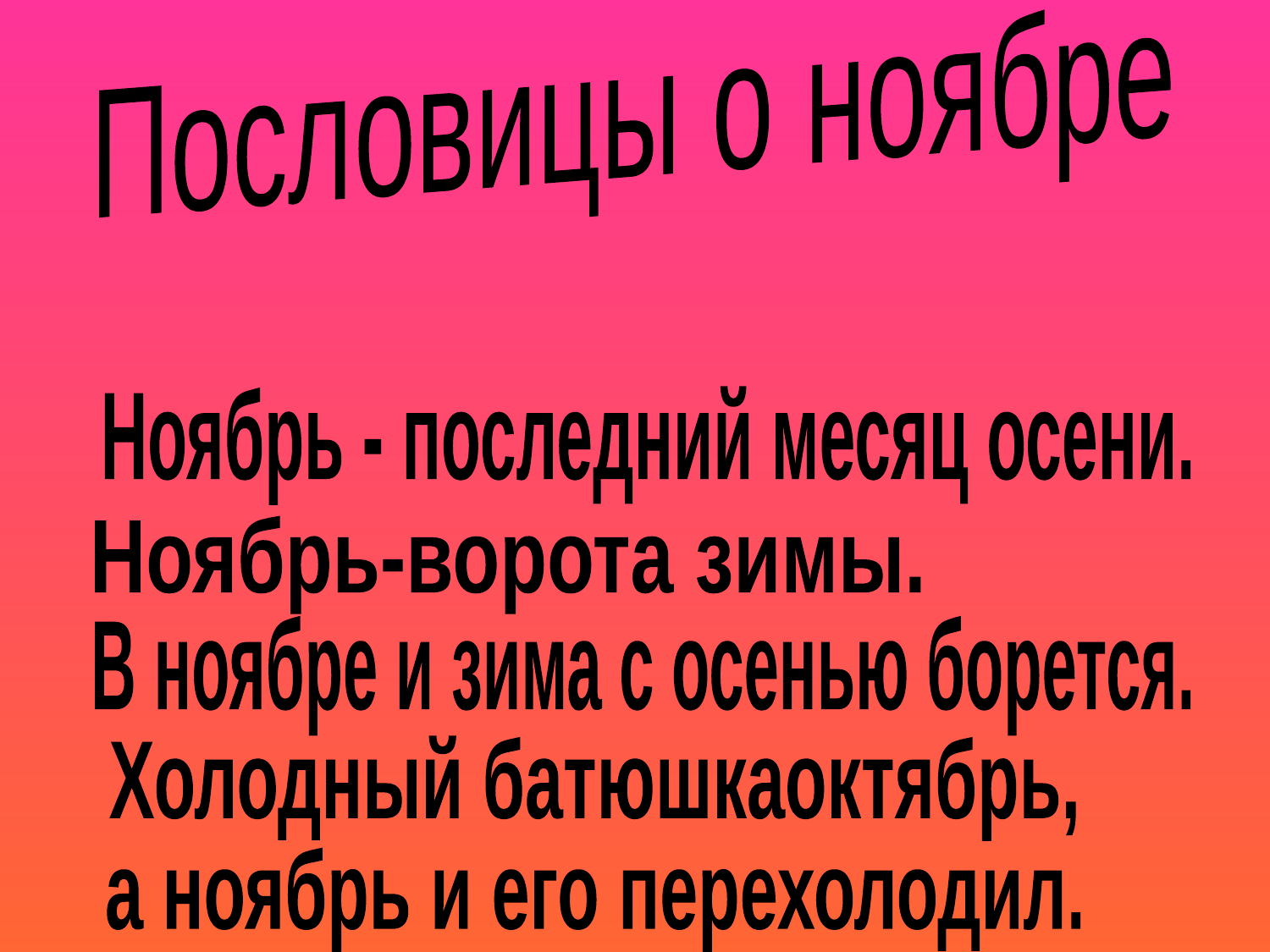

Пословицы о ноябре
Ноябрь - последний месяц осени.
Ноябрь-ворота зимы.
В ноябре и зима с осенью борется.
Холодный батюшкаоктябрь,
а ноябрь и его перехолодил.